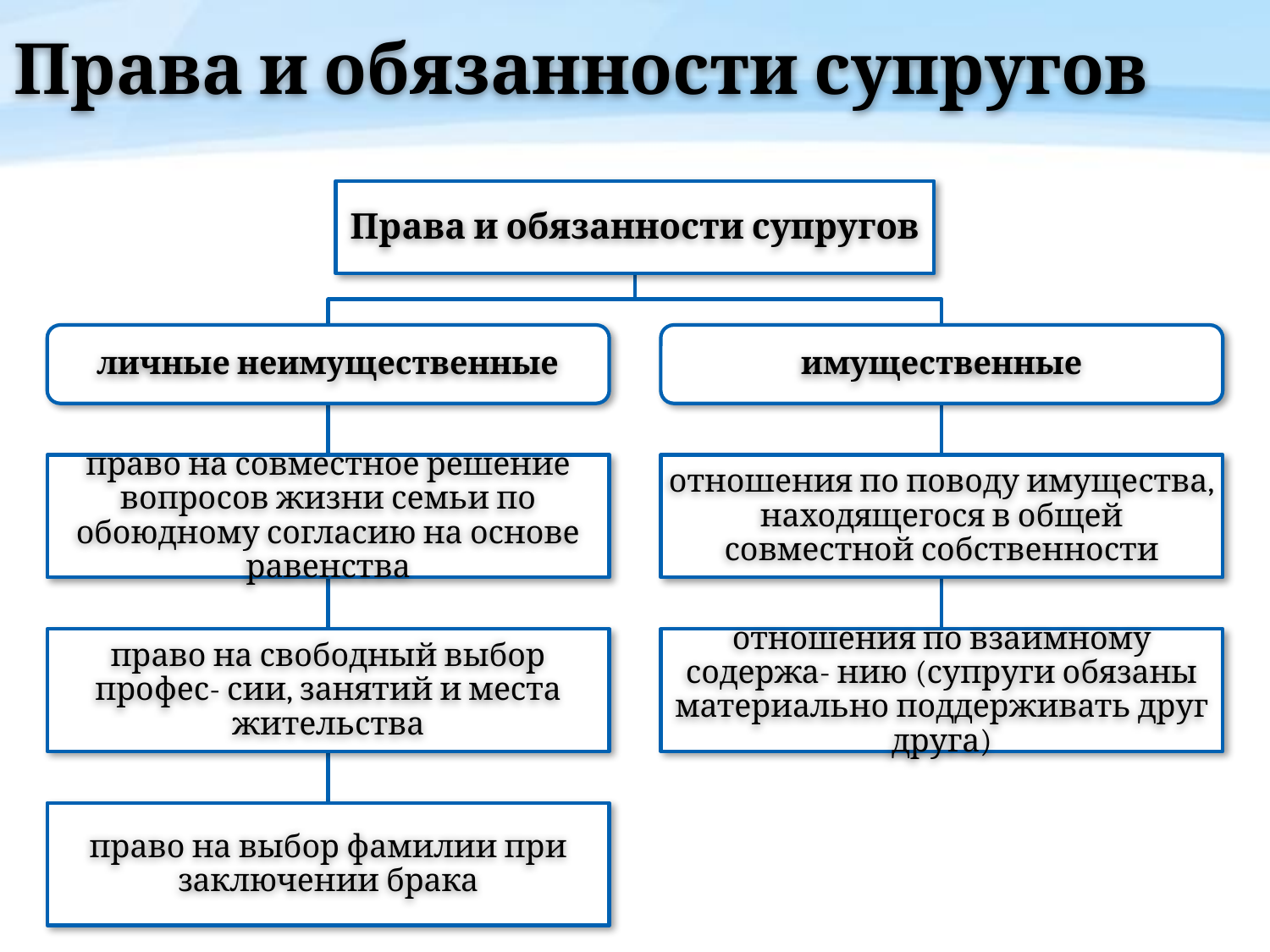

# Права и обязанности супругов

Права и обязанности супругов

личные неимущественные
имущественные

право на совместное решение вопросов жизни семьи по обоюдному согласию на основе равенства

отношения по поводу имущества, находящегося в общей совместной собственности

право на свободный выбор профес- сии, занятий и места жительства

отношения по взаимному содержа- нию (супруги обязаны материально поддерживать друг друга)

право на выбор фамилии при заключении брака